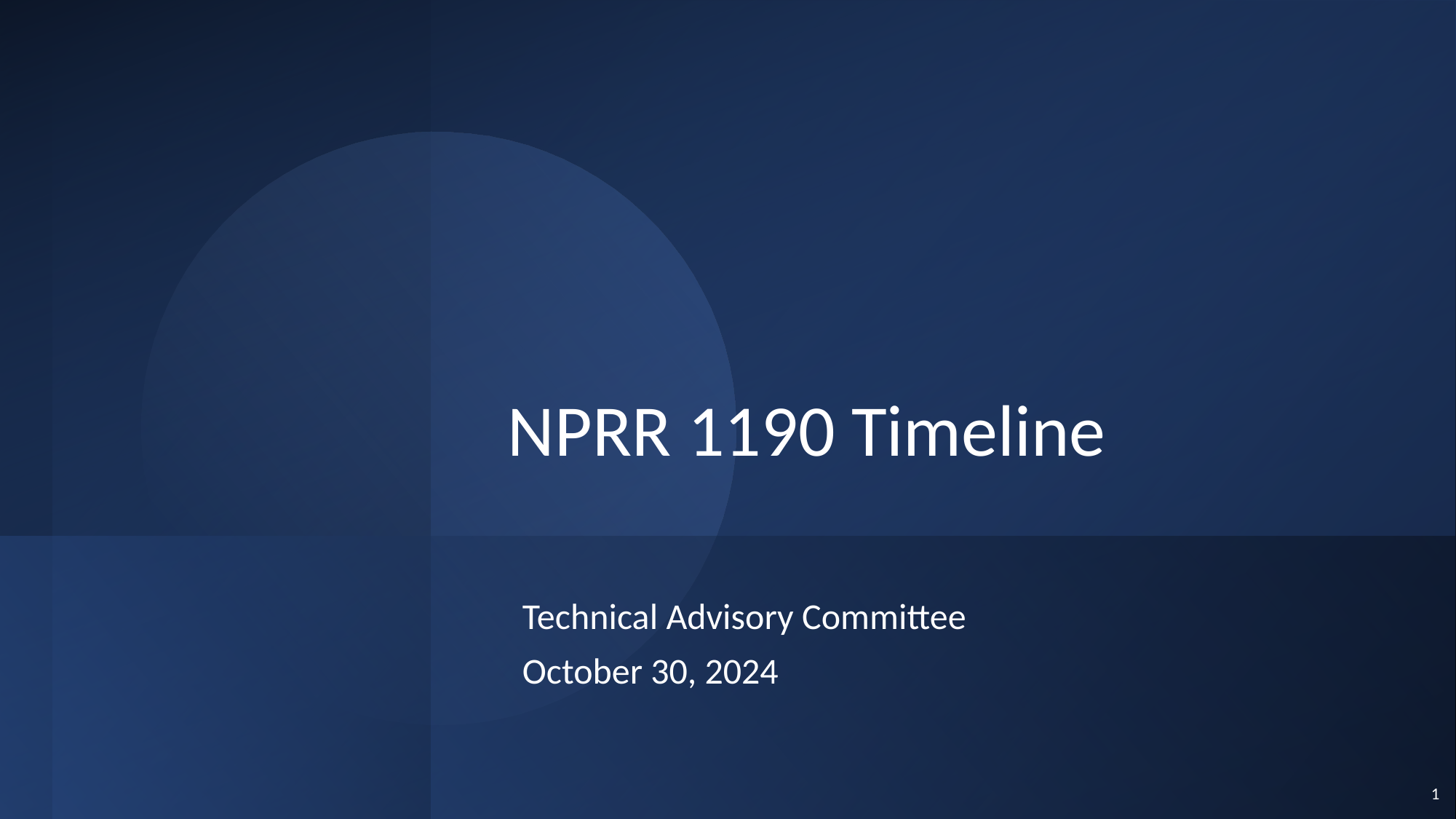

# NPRR 1190 Timeline

Technical Advisory Committee
October 30, 2024
1